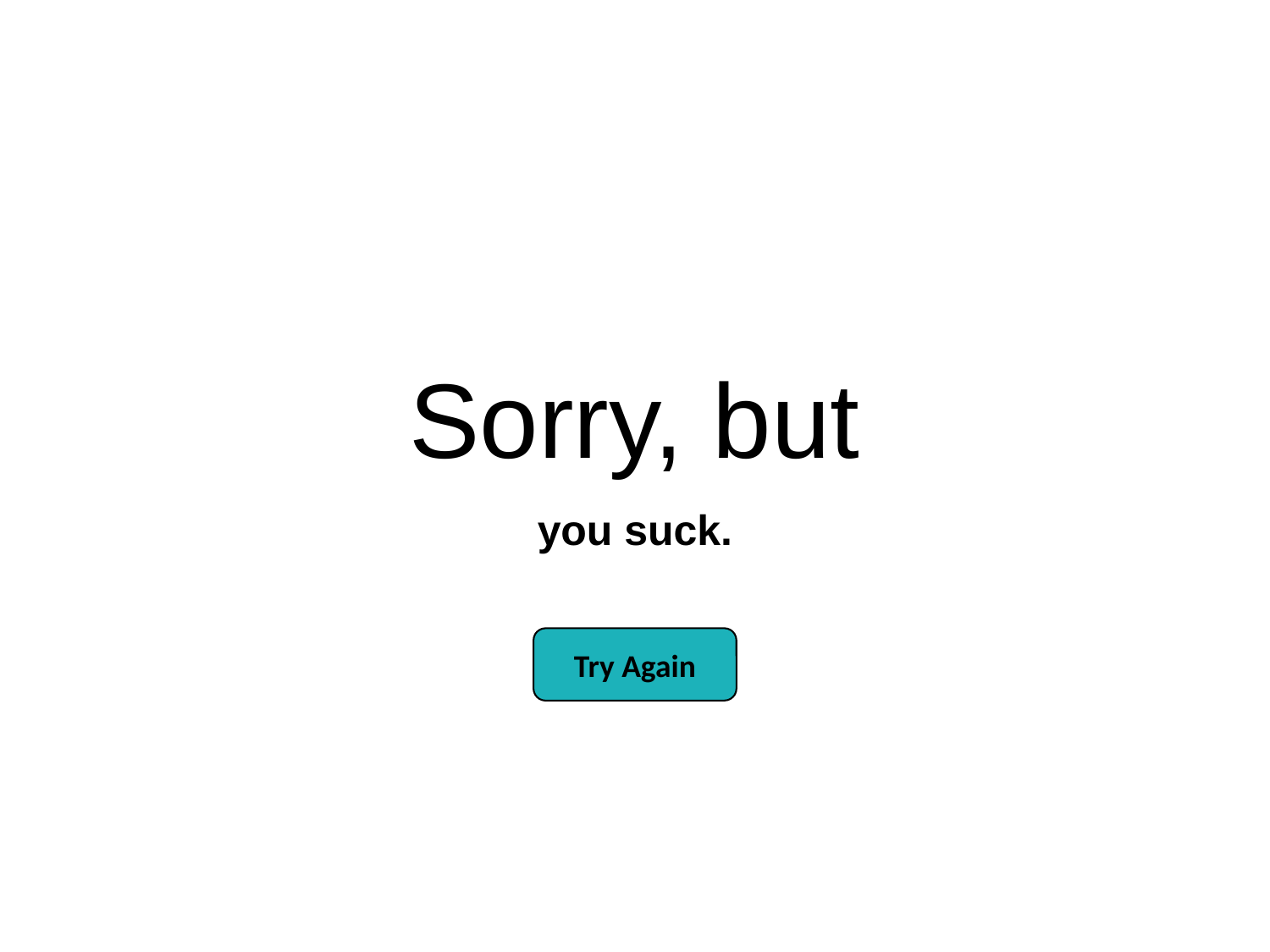

# Sorry, but
you suck.
Try Again